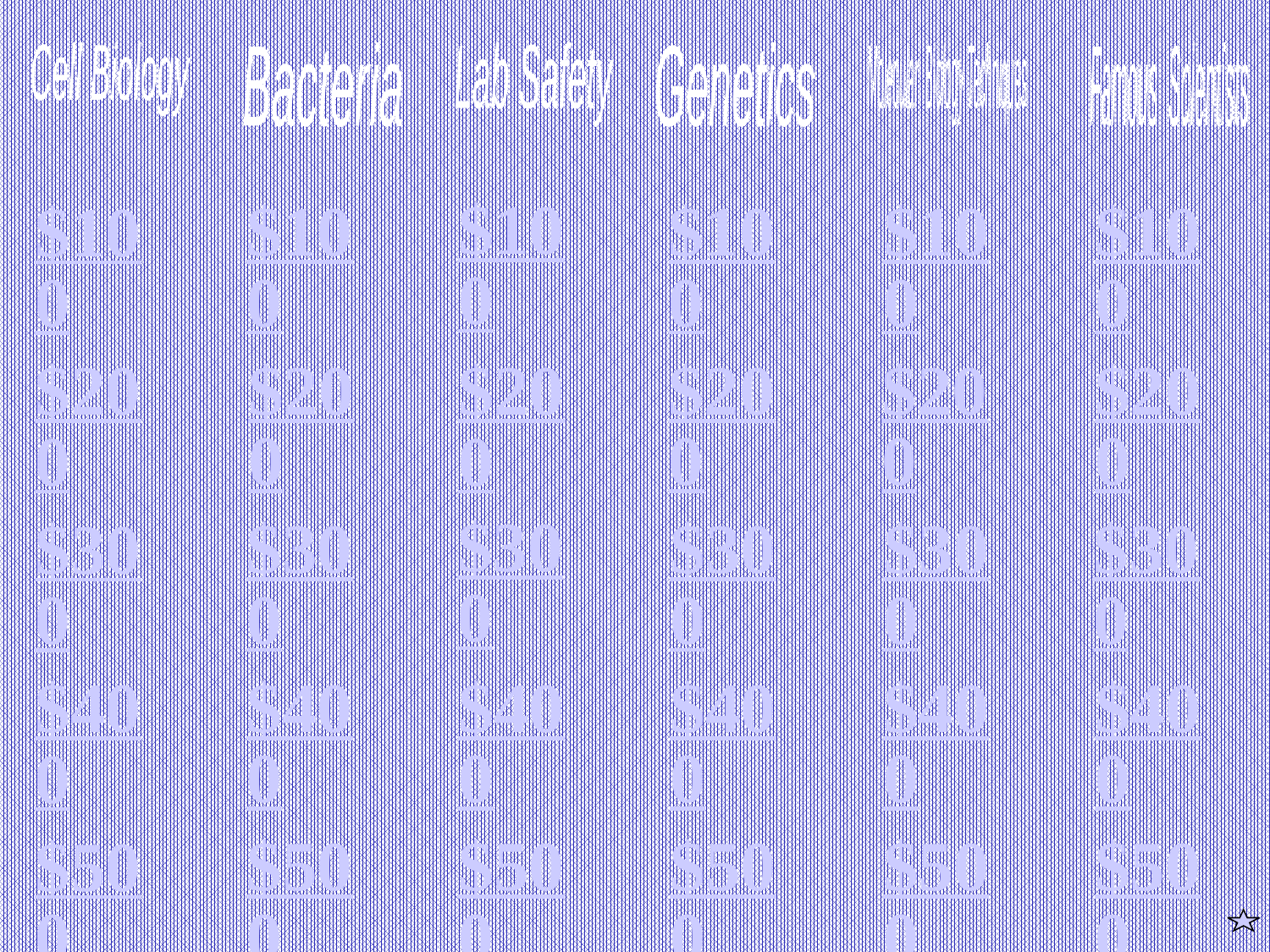

Cell Biology
Bacteria
Lab Safety
Genetics
Molecular  Biology Techniques
Famous  Scientists
$100
$100
$100
$100
$100
$100
$200
$200
$200
$200
$200
$200
$300
$300
$300
$300
$300
$300
$400
$400
$400
$400
$400
$400
$500
$500
$500
$500
$500
$500